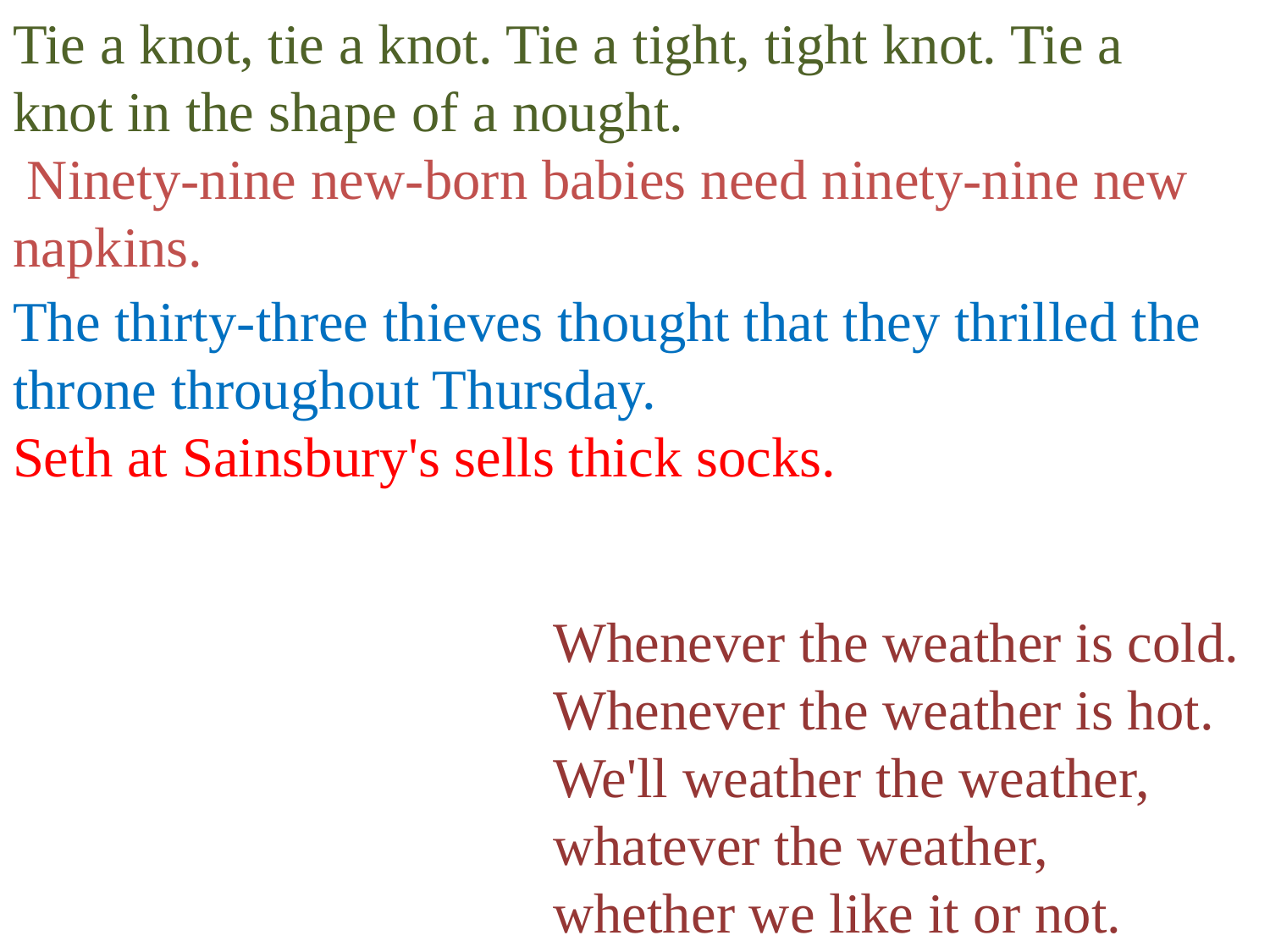

Tie a knot, tie a knot. Tie a tight, tight knot. Tie a knot in the shape of a nought.
 Ninety-nine new-born babies need ninety-nine new napkins.
The thirty-three thieves thought that they thrilled the throne throughout Thursday.
Seth at Sainsbury's sells thick socks.
Whenever the weather is cold.
Whenever the weather is hot.
We'll weather the weather,
whatever the weather,
whether we like it or not.